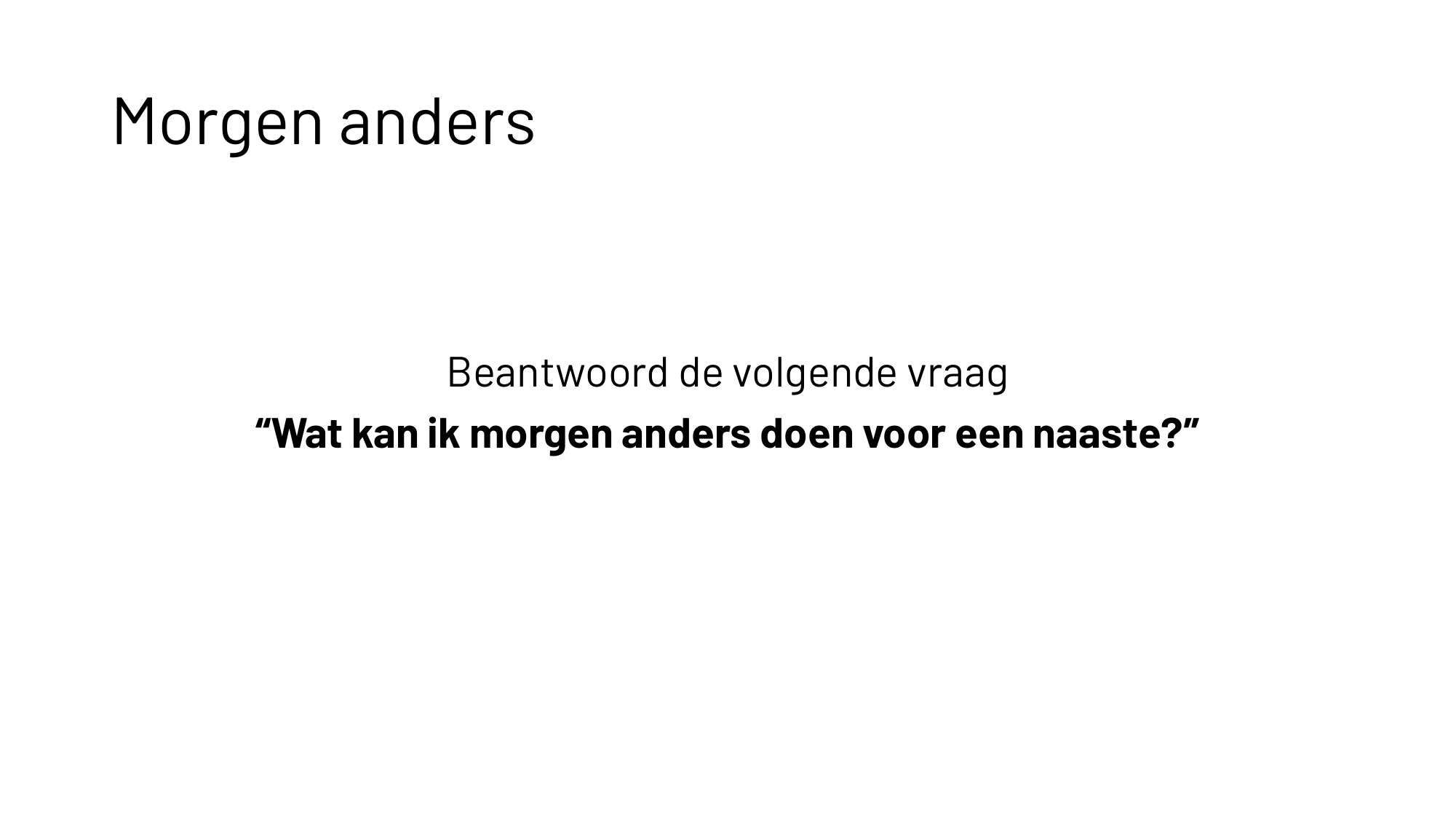

# Morgen anders

Beantwoord de volgende vraag
“Wat kan ik morgen anders doen voor een naaste?”